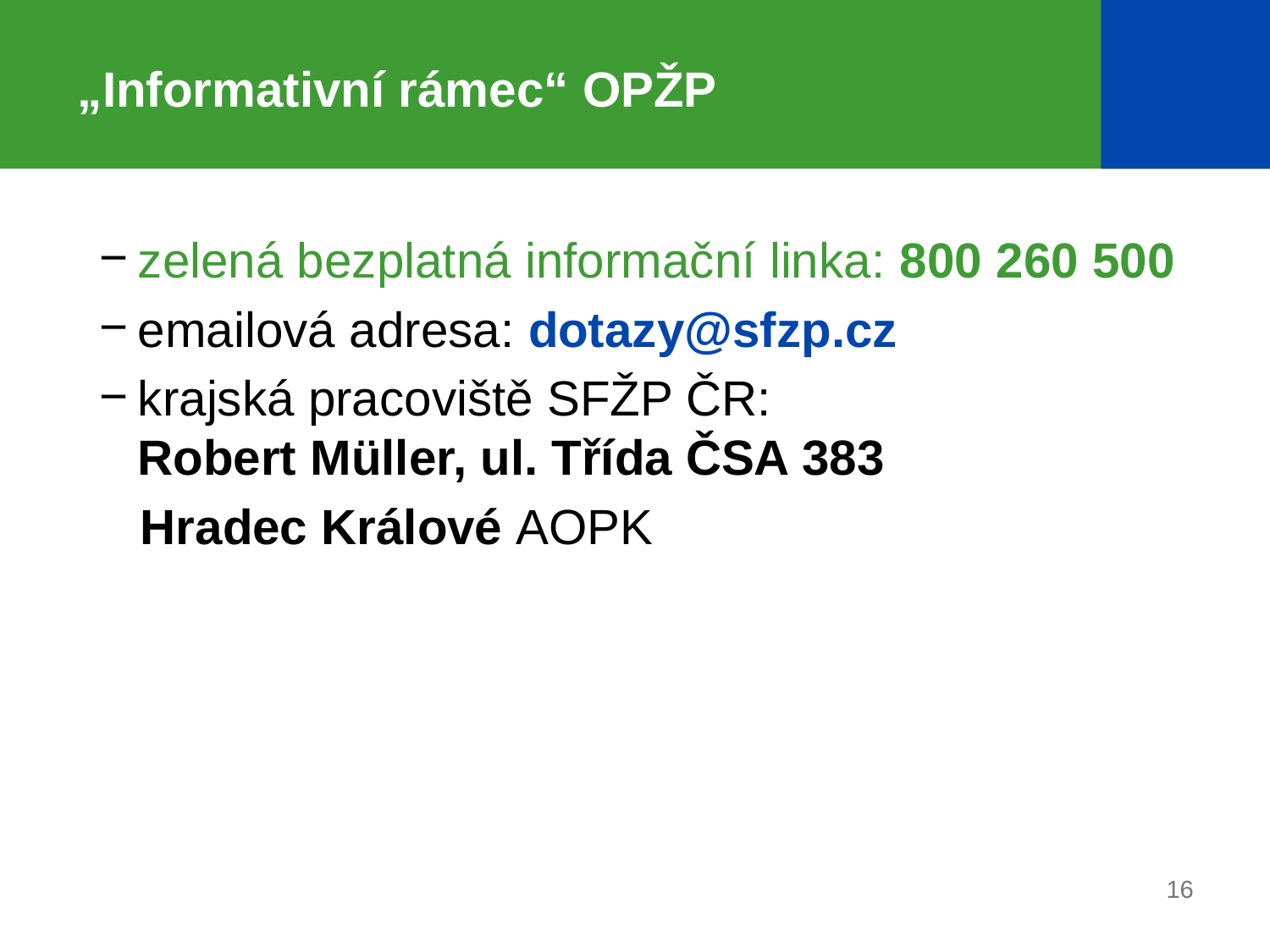

# „Informativní rámec“ OPŽP
zelená bezplatná informační linka: 800 260 500
emailová adresa: dotazy@sfzp.cz
krajská pracoviště SFŽP ČR:
Robert Müller, ul. Třída ČSA 383
   Hradec Králové AOPK
16